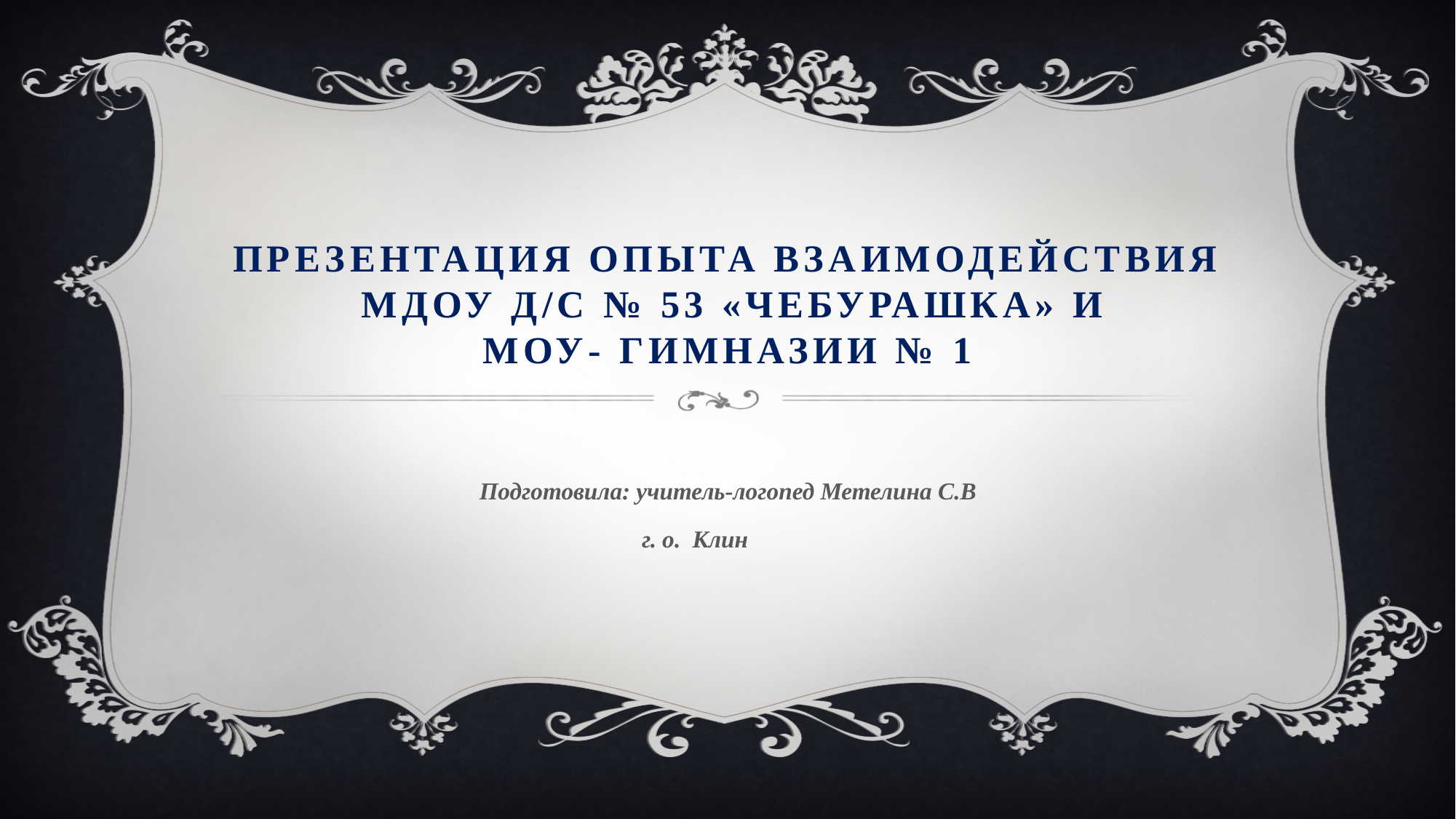

# Презентация опыта взаимодействия МДОУ Д/С № 53 «ЧЕБУРАШКА» и МОУ- Гимназии № 1
Подготовила: учитель-логопед Метелина С.В
 г. о.  Клин